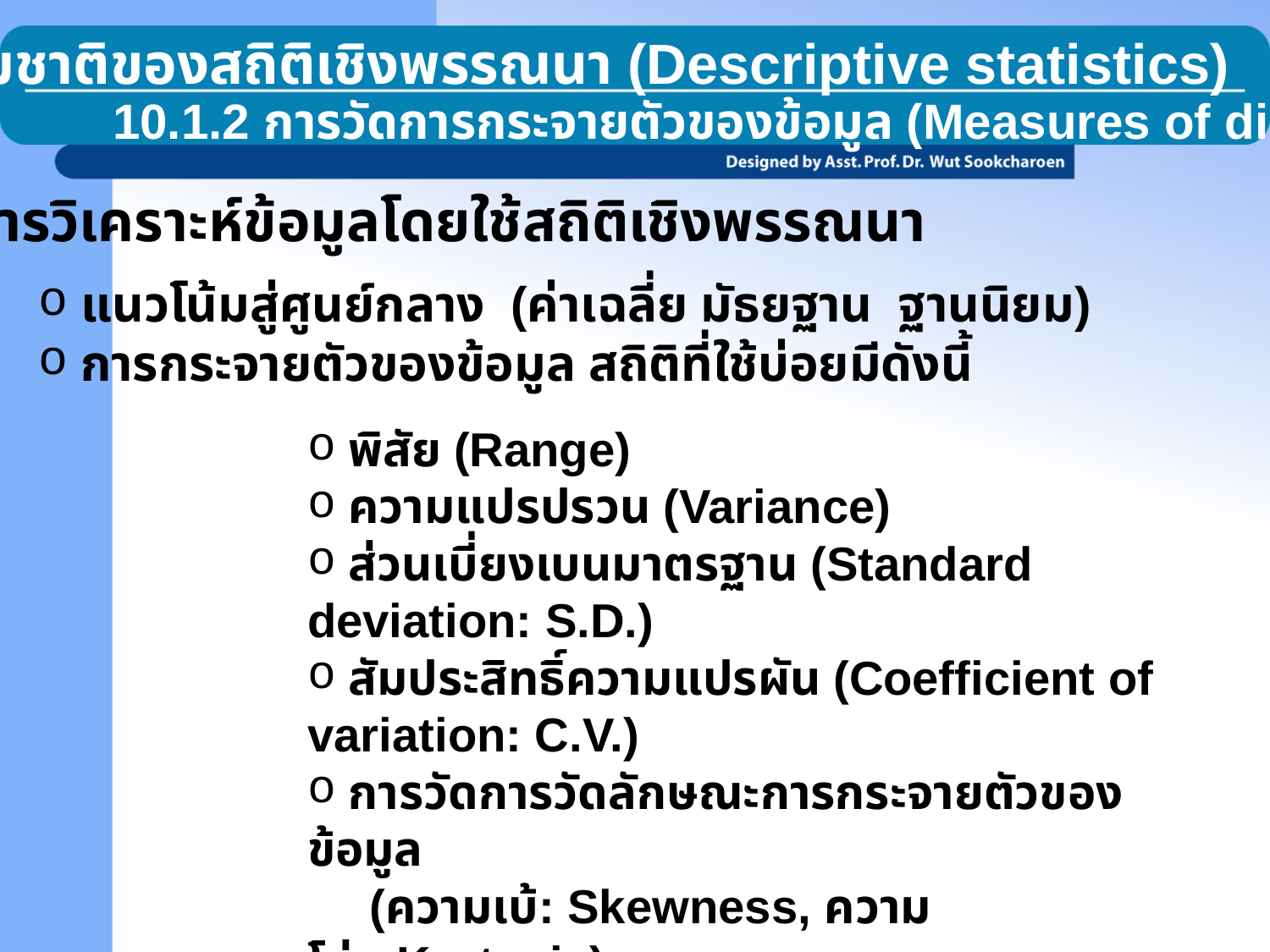

10.1 ธรรมชาติของสถิติเชิงพรรณนา (Descriptive statistics)
10.1.2 การวัดการกระจายตัวของข้อมูล (Measures of dispersion)
การวิเคราะห์ข้อมูลโดยใช้สถิติเชิงพรรณนา
 แนวโน้มสู่ศูนย์กลาง  (ค่าเฉลี่ย มัธยฐาน  ฐานนิยม)
 การกระจายตัวของข้อมูล สถิติที่ใช้บ่อยมีดังนี้
 พิสัย (Range)
 ความแปรปรวน (Variance)
 ส่วนเบี่ยงเบนมาตรฐาน (Standard deviation: S.D.)
 สัมประสิทธิ์ความแปรผัน (Coefficient of variation: C.V.)
 การวัดการวัดลักษณะการกระจายตัวของข้อมูล
     (ความเบ้: Skewness, ความโด่ง:Kurtosis)